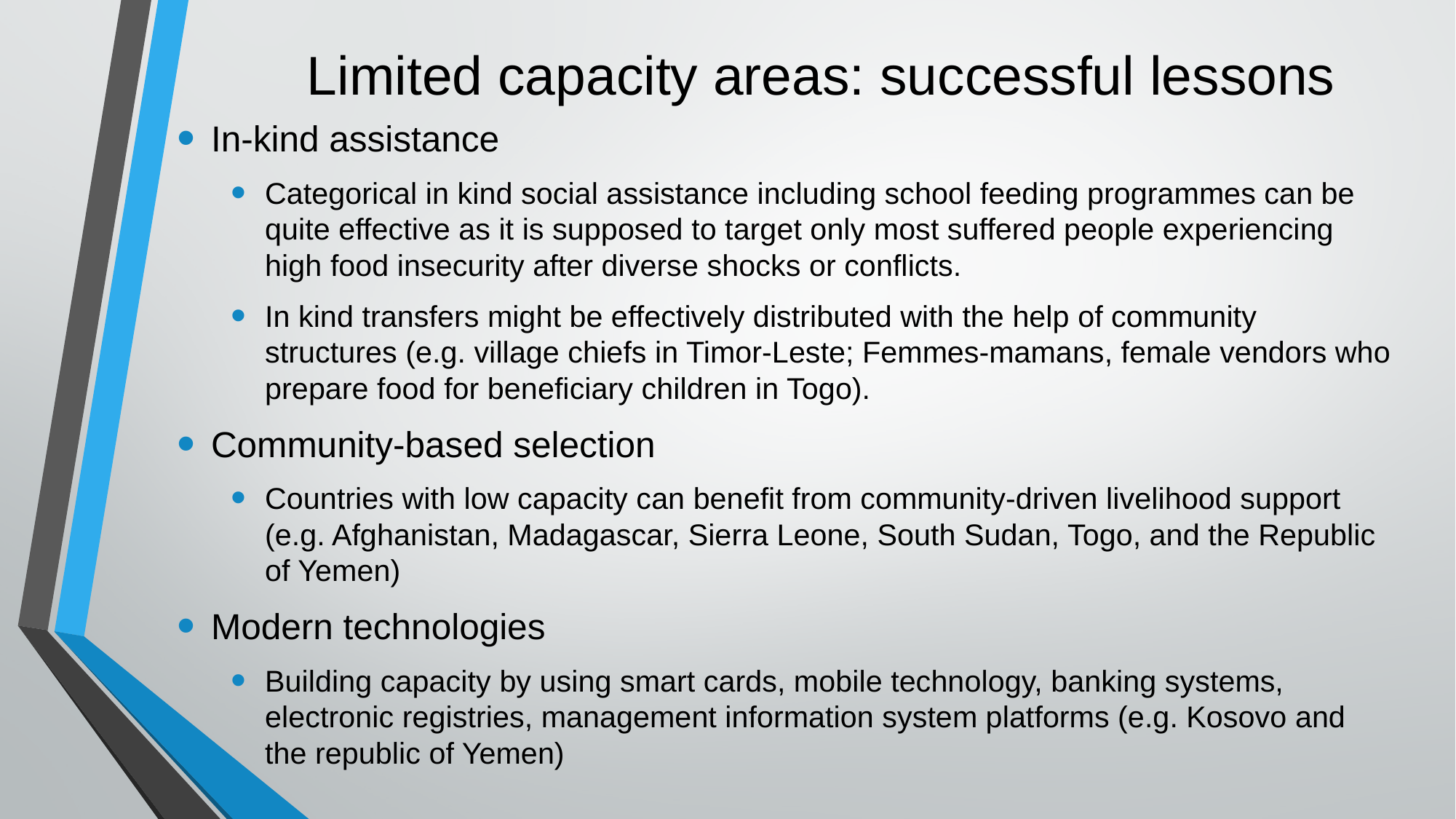

# Limited capacity areas: successful lessons

In-kind assistance
Categorical in kind social assistance including school feeding programmes can be quite effective as it is supposed to target only most suffered people experiencing high food insecurity after diverse shocks or conflicts.
In kind transfers might be effectively distributed with the help of community structures (e.g. village chiefs in Timor-Leste; Femmes-mamans, female vendors who prepare food for beneficiary children in Togo).
Community-based selection
Countries with low capacity can benefit from community-driven livelihood support (e.g. Afghanistan, Madagascar, Sierra Leone, South Sudan, Togo, and the Republic of Yemen)
Modern technologies
Building capacity by using smart cards, mobile technology, banking systems, electronic registries, management information system platforms (e.g. Kosovo and the republic of Yemen)

.